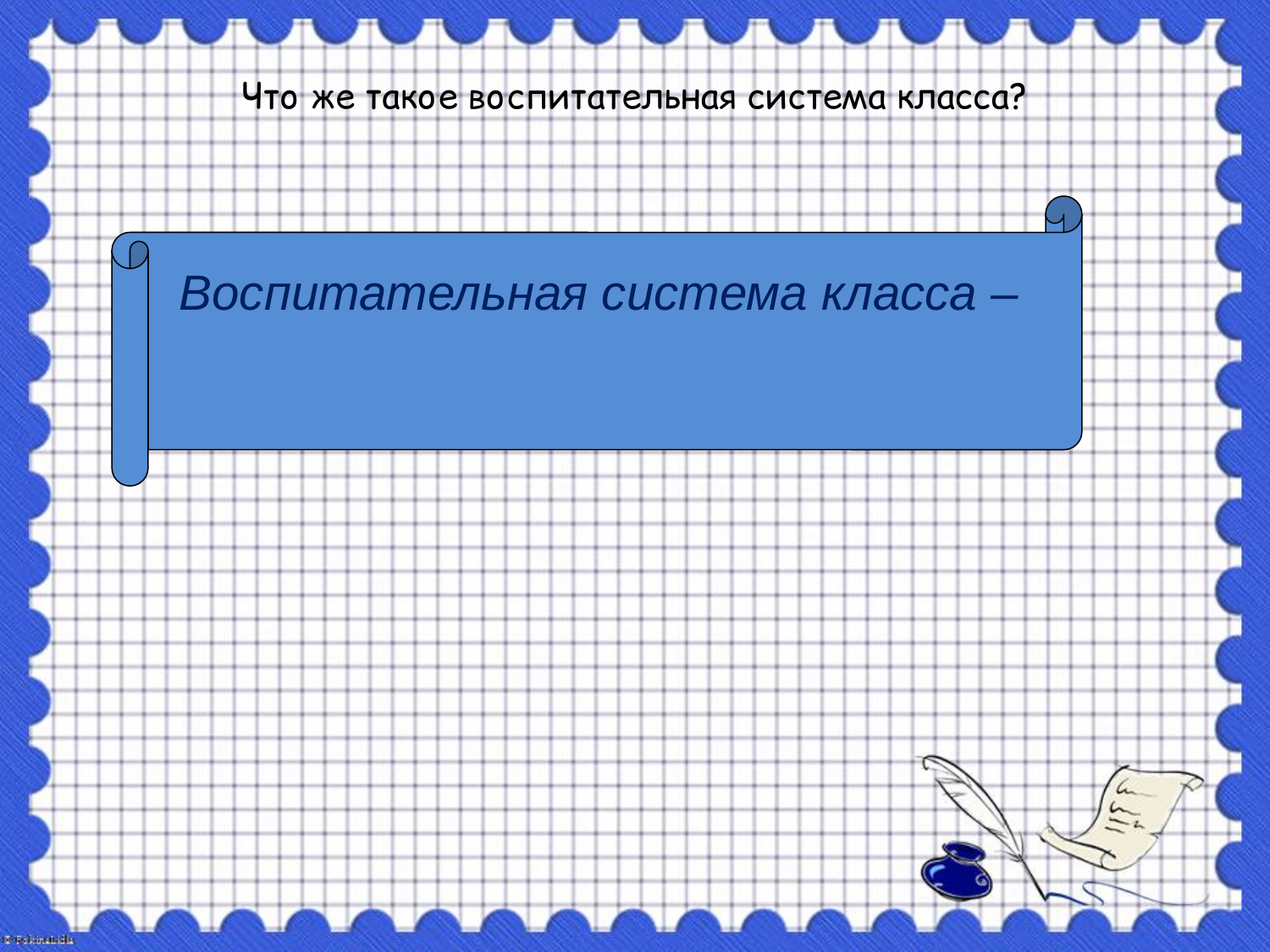

Что же такое воспитательная система класса?

Воспитательная система класса –